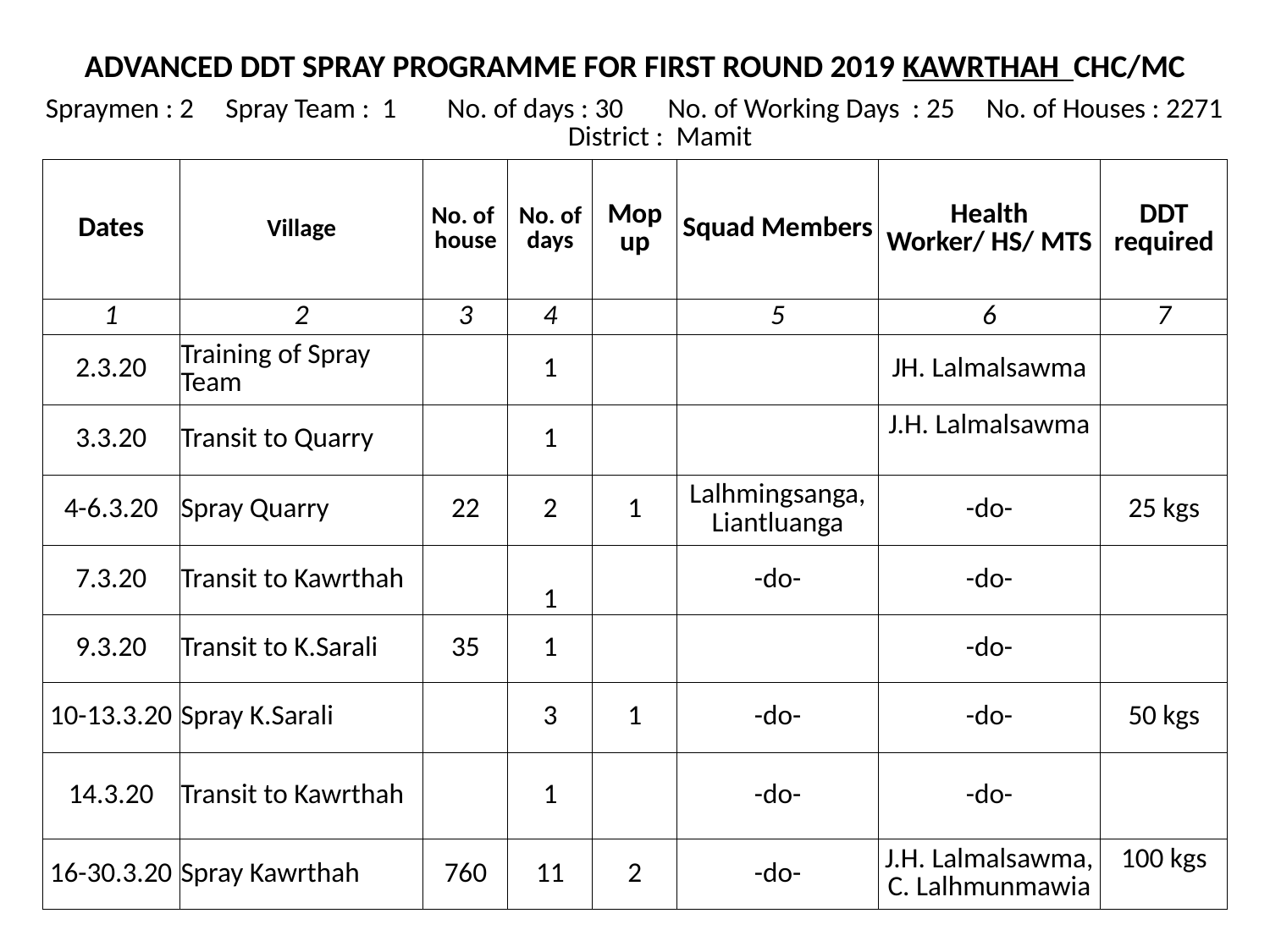

| ADVANCED DDT SPRAY PROGRAMME FOR FIRST ROUND 2019 KAWRTHAH CHC/MC |  |  |  |  |  |  |  |
| --- | --- | --- | --- | --- | --- | --- | --- |
| Spraymen : 2 Spray Team : 1 No. of days : 30 No. of Working Days : 25 No. of Houses : 2271 District : Mamit |  |  |  |  |  |  |  |
| Dates | Village | No. of house | No. of days | Mop up | Squad Members | Health Worker/ HS/ MTS | DDT required |
| 1 | 2 | 3 | 4 |  | 5 | 6 | 7 |
| 2.3.20 | Training of Spray Team |  | 1 |  |  | JH. Lalmalsawma |  |
| 3.3.20 | Transit to Quarry |  | 1 |  |  | J.H. Lalmalsawma |  |
| 4-6.3.20 | Spray Quarry | 22 | 2 | 1 | Lalhmingsanga, Liantluanga | -do- | 25 kgs |
| 7.3.20 | Transit to Kawrthah |  | 1 |  | -do- | -do- |  |
| 9.3.20 | Transit to K.Sarali | 35 | 1 |  |  | -do- |  |
| 10-13.3.20 | Spray K.Sarali |  | 3 | 1 | -do- | -do- | 50 kgs |
| 14.3.20 | Transit to Kawrthah |  | 1 |  | -do- | -do- |  |
| 16-30.3.20 | Spray Kawrthah | 760 | 11 | 2 | -do- | J.H. Lalmalsawma, C. Lalhmunmawia | 100 kgs |